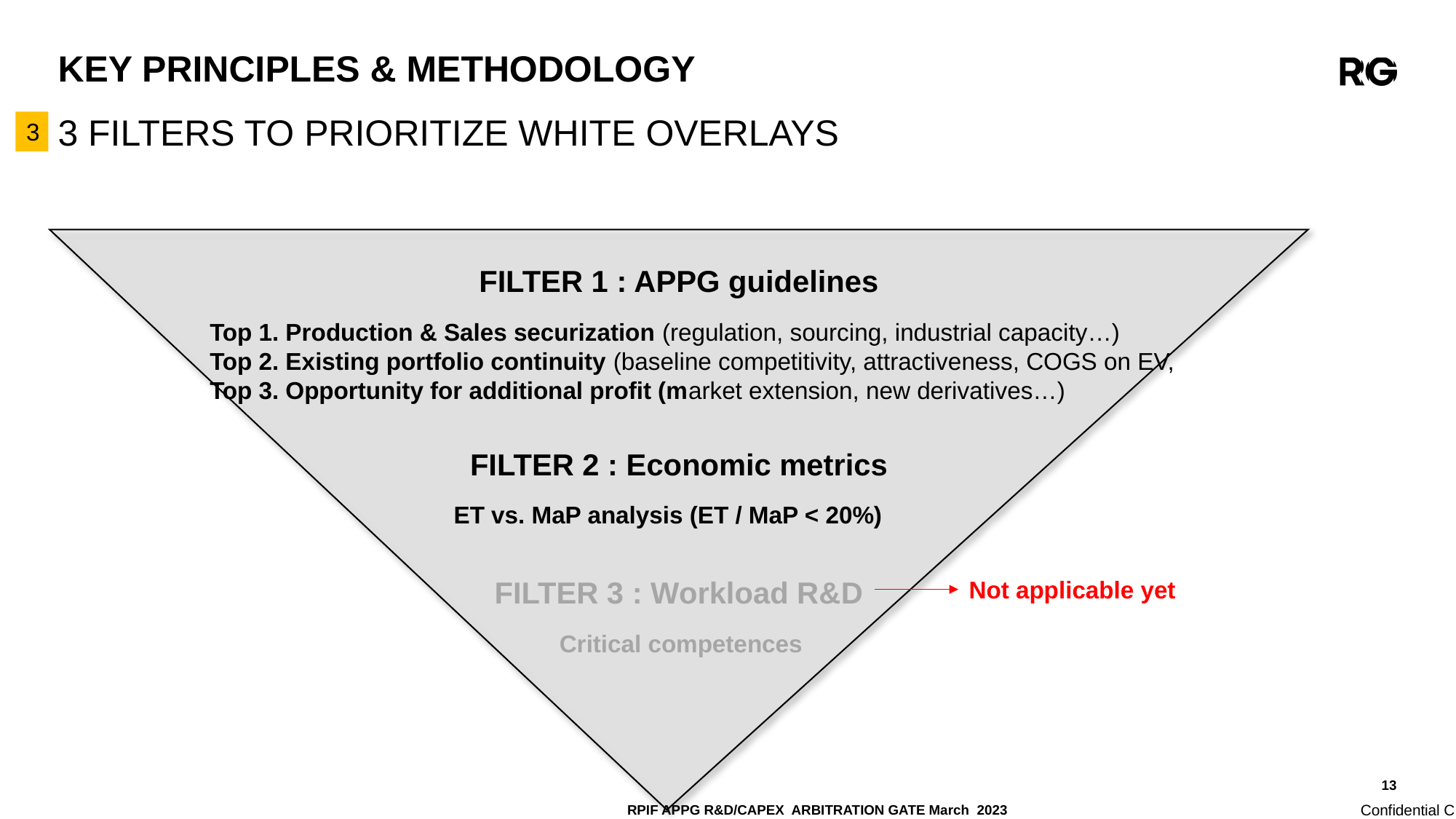

KEY PRINCIPLES & METHODOLOGY

3
# 3 FILTERS TO PRIORITIZE WHITE OVERLAYS

FILTER 1 : APPG guidelines

Top 1. Production & Sales securization (regulation, sourcing, industrial capacity…)
Top 2. Existing portfolio continuity (baseline competitivity, attractiveness, COGS on EV,
Top 3. Opportunity for additional profit (market extension, new derivatives…)
FILTER 2 : Economic metrics

	ET vs. MaP analysis (ET / MaP < 20%)
FILTER 3 : Workload R&D

 Critical competences
Not applicable yet
RPIF APPG R&D/CAPEX  ARBITRATION GATE March  2023